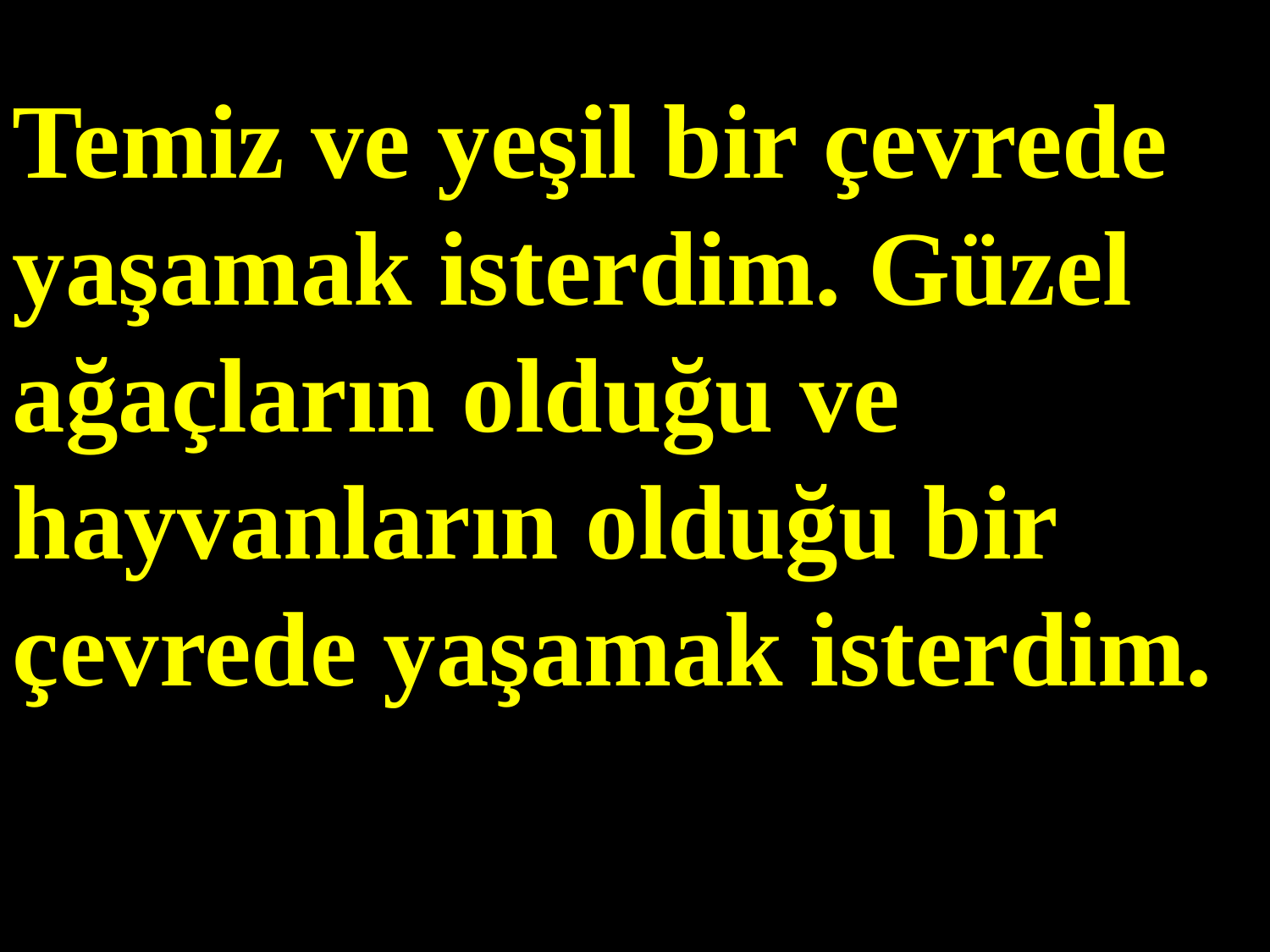

Temiz ve yeşil bir çevrede yaşamak isterdim. Güzel ağaçların olduğu ve hayvanların olduğu bir çevrede yaşamak isterdim.
#